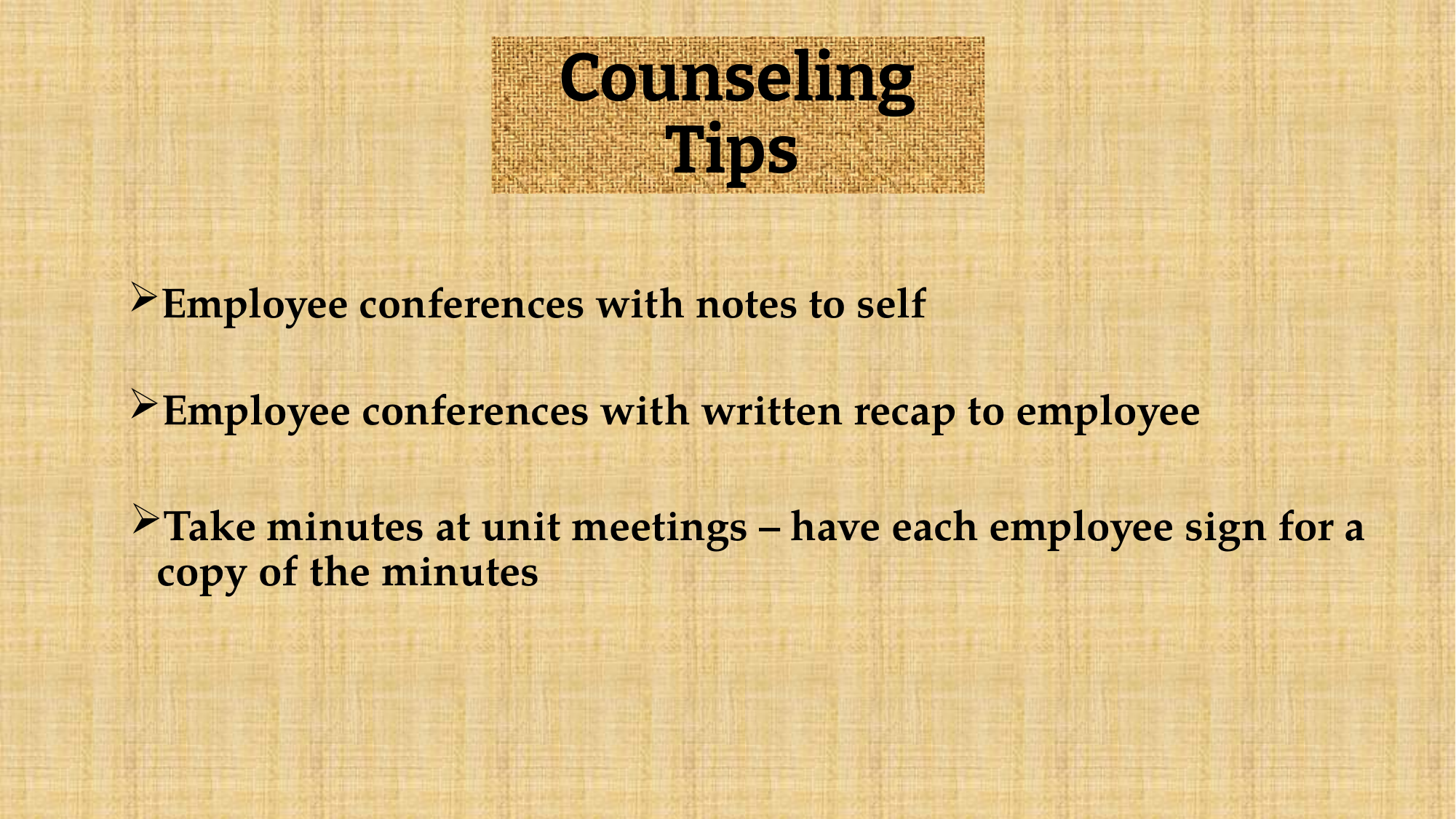

# Counseling Tips
Employee conferences with notes to self
Employee conferences with written recap to employee
Take minutes at unit meetings – have each employee sign for a copy of the minutes